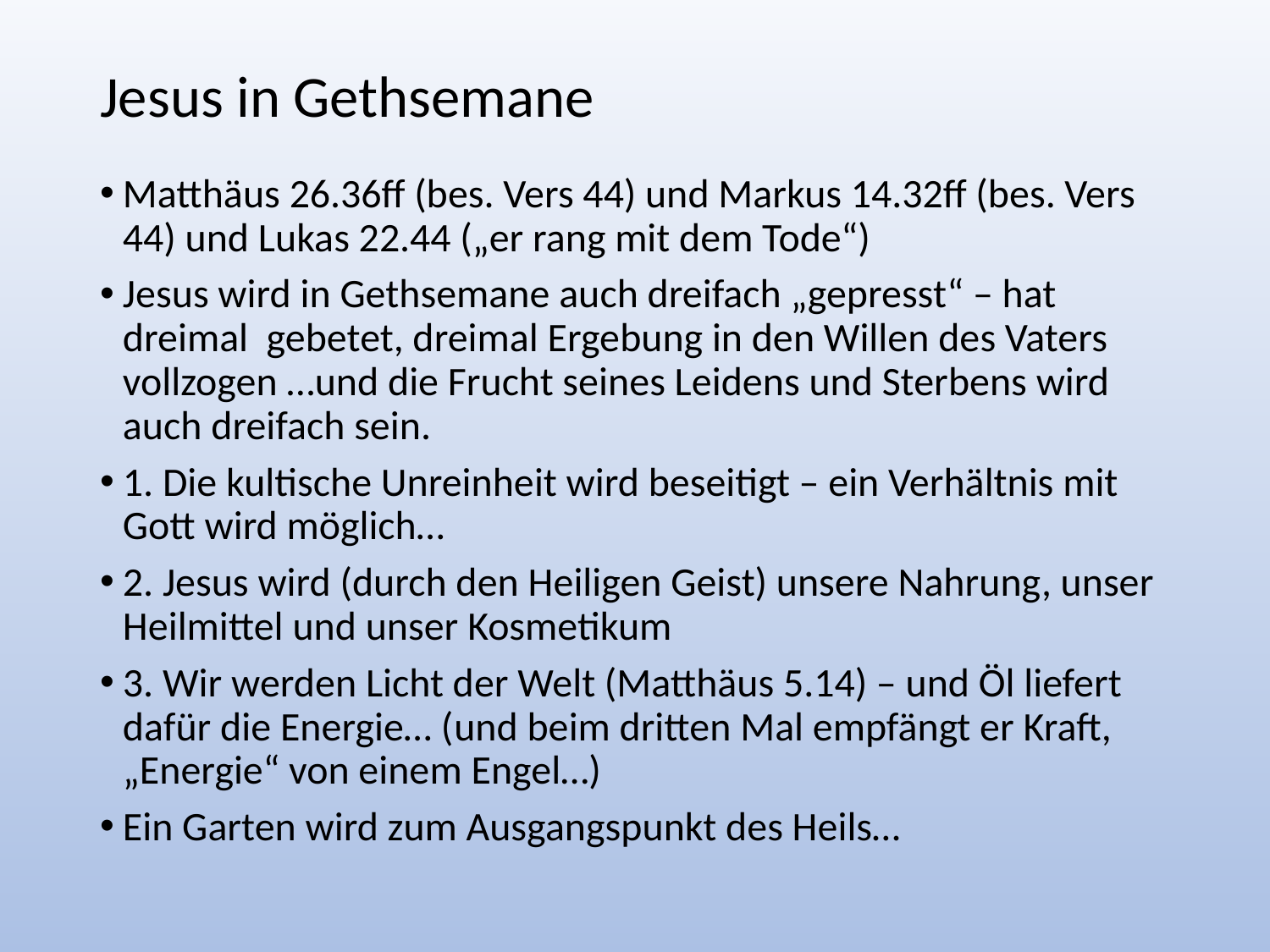

# Jesus in Gethsemane
Matthäus 26.36ff (bes. Vers 44) und Markus 14.32ff (bes. Vers 44) und Lukas 22.44 („er rang mit dem Tode“)
Jesus wird in Gethsemane auch dreifach „gepresst“ – hat dreimal  gebetet, dreimal Ergebung in den Willen des Vaters vollzogen …und die Frucht seines Leidens und Sterbens wird auch dreifach sein.
1. Die kultische Unreinheit wird beseitigt – ein Verhältnis mit Gott wird möglich…
2. Jesus wird (durch den Heiligen Geist) unsere Nahrung, unser Heilmittel und unser Kosmetikum
3. Wir werden Licht der Welt (Matthäus 5.14) – und Öl liefert dafür die Energie… (und beim dritten Mal empfängt er Kraft, „Energie“ von einem Engel…)
Ein Garten wird zum Ausgangspunkt des Heils…